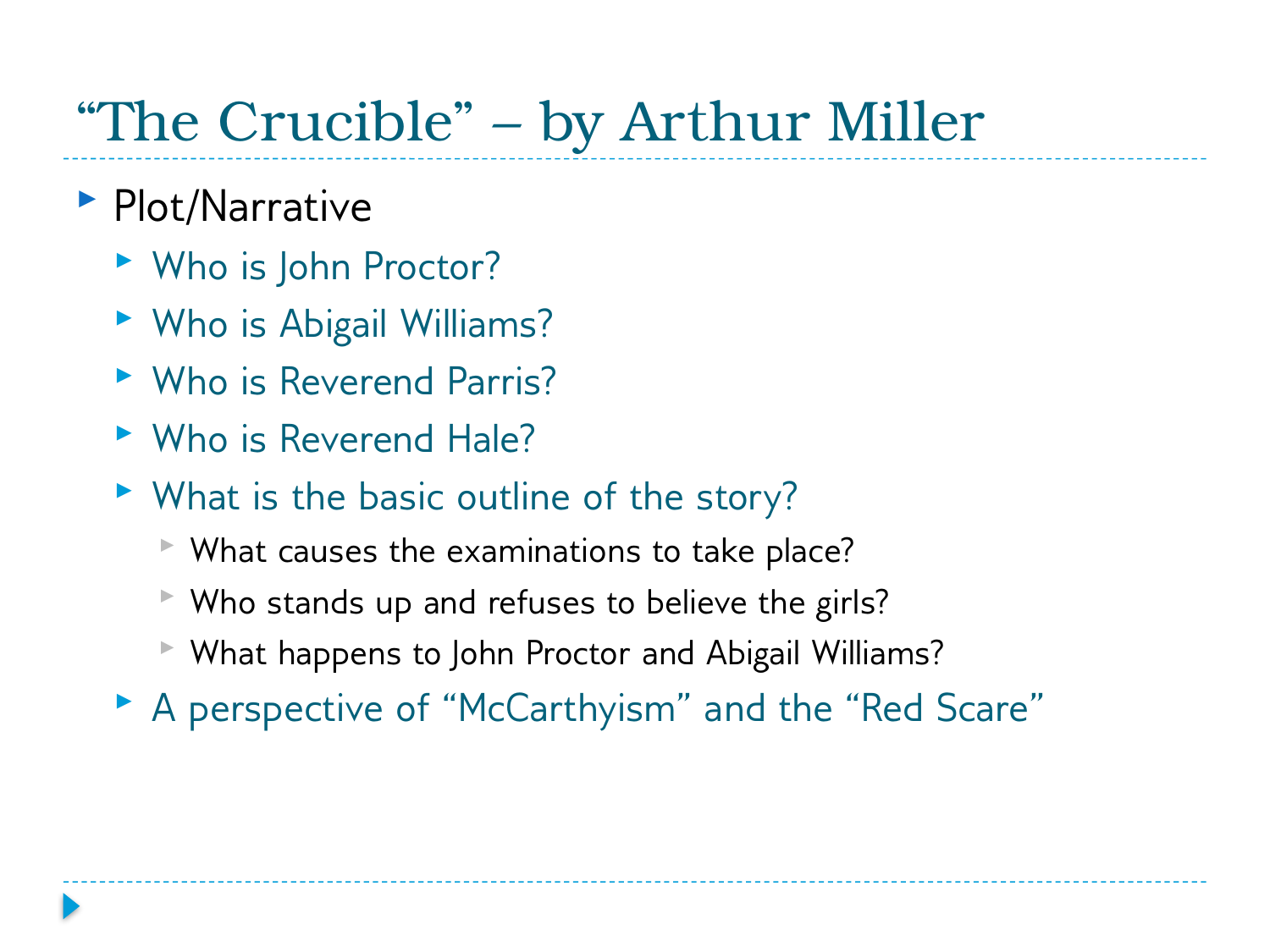

# “The Crucible” – by Arthur Miller
Plot/Narrative
Who is John Proctor?
Who is Abigail Williams?
Who is Reverend Parris?
Who is Reverend Hale?
What is the basic outline of the story?
What causes the examinations to take place?
Who stands up and refuses to believe the girls?
What happens to John Proctor and Abigail Williams?
A perspective of “McCarthyism” and the “Red Scare”